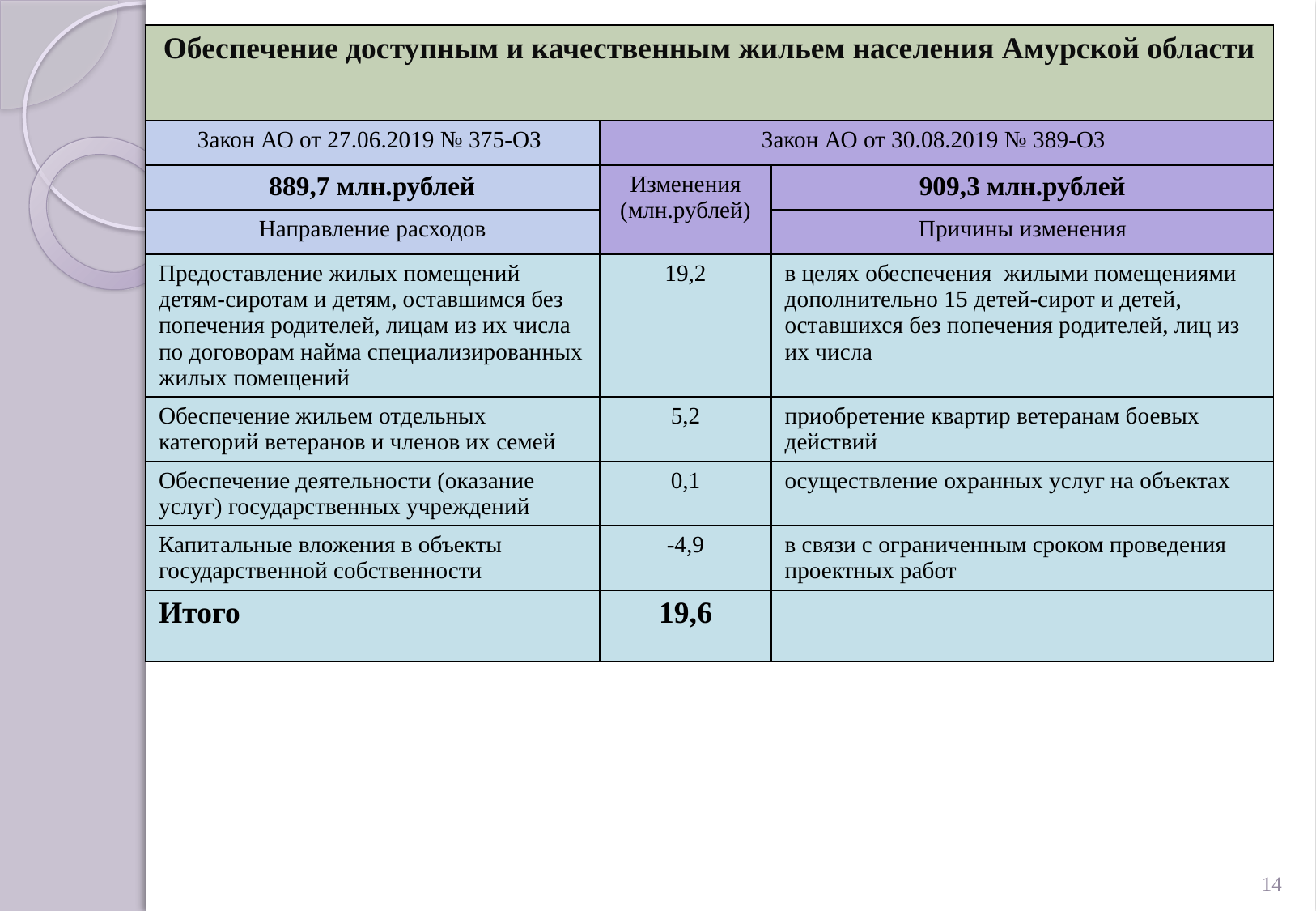

| Обеспечение доступным и качественным жильем населения Амурской области |  |  |
| --- | --- | --- |
| Закон АО от 27.06.2019 № 375-ОЗ | Закон АО от 30.08.2019 № 389-ОЗ |  |
| 889,7 млн.рублей | Изменения (млн.рублей) | 909,3 млн.рублей |
| Направление расходов |  | Причины изменения |
| Предоставление жилых помещений детям-сиротам и детям, оставшимся без попечения родителей, лицам из их числа по договорам найма специализированных жилых помещений | 19,2 | в целях обеспечения жилыми помещениями дополнительно 15 детей-сирот и детей, оставшихся без попечения родителей, лиц из их числа |
| Обеспечение жильем отдельных категорий ветеранов и членов их семей | 5,2 | приобретение квартир ветеранам боевых действий |
| Обеспечение деятельности (оказание услуг) государственных учреждений | 0,1 | осуществление охранных услуг на объектах |
| Капитальные вложения в объекты государственной собственности | -4,9 | в связи с ограниченным сроком проведения проектных работ |
| Итого | 19,6 |  |
14